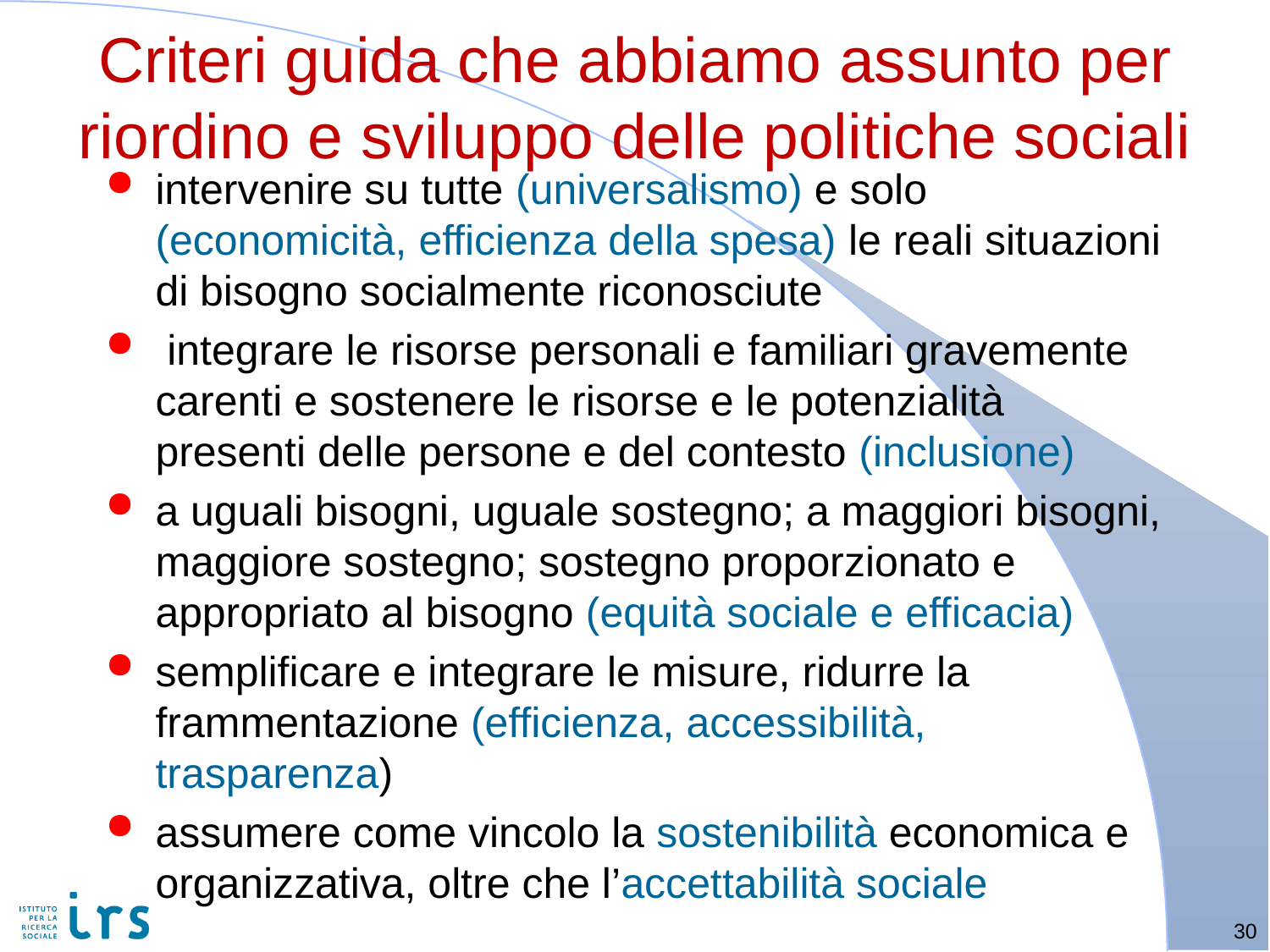

# Criteri guida che abbiamo assunto per riordino e sviluppo delle politiche sociali
intervenire su tutte (universalismo) e solo (economicità, efficienza della spesa) le reali situazioni di bisogno socialmente riconosciute
 integrare le risorse personali e familiari gravemente carenti e sostenere le risorse e le potenzialità presenti delle persone e del contesto (inclusione)
a uguali bisogni, uguale sostegno; a maggiori bisogni, maggiore sostegno; sostegno proporzionato e appropriato al bisogno (equità sociale e efficacia)
semplificare e integrare le misure, ridurre la frammentazione (efficienza, accessibilità, trasparenza)
assumere come vincolo la sostenibilità economica e organizzativa, oltre che l’accettabilità sociale

30